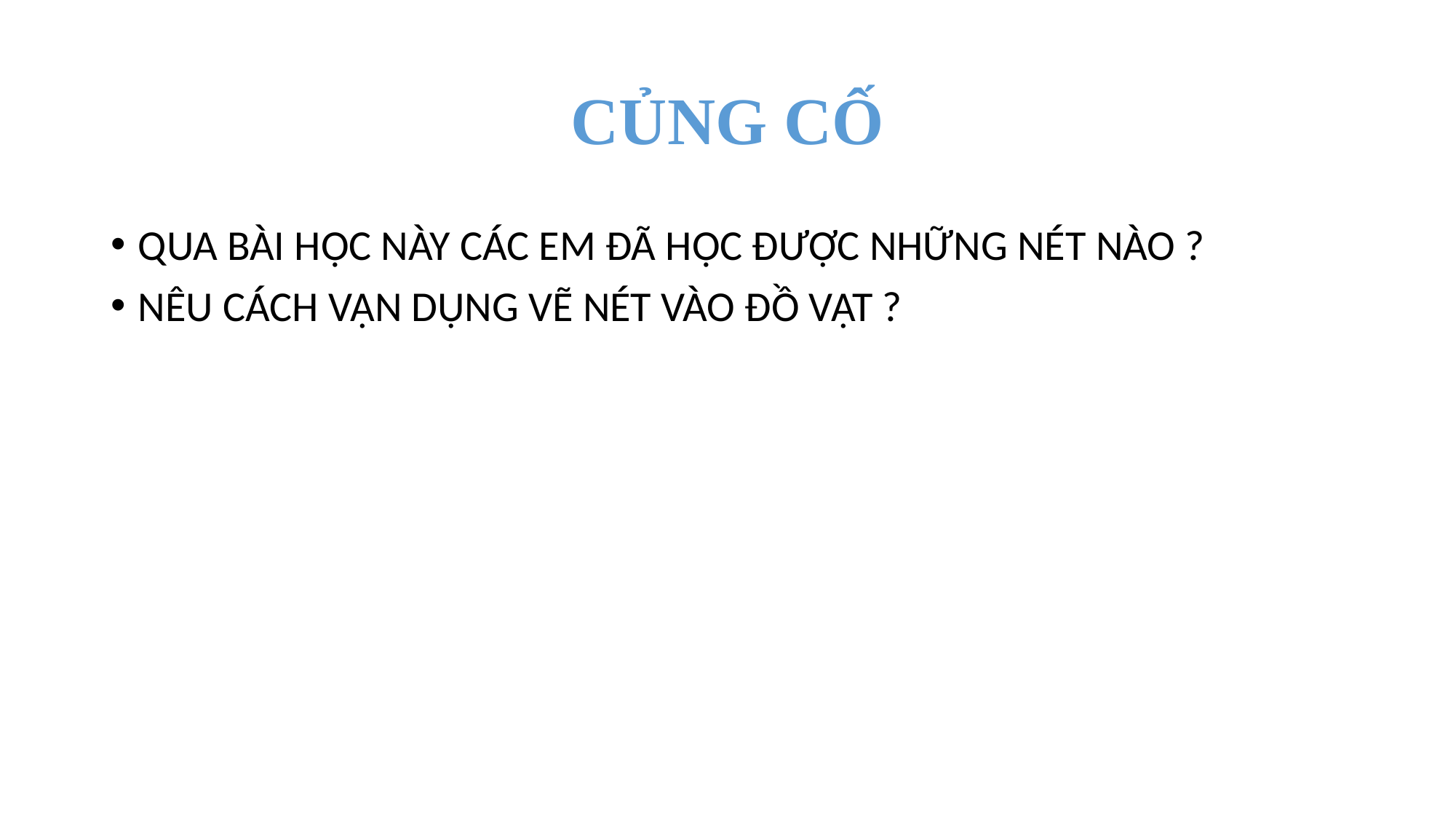

# CỦNG CỐ
QUA BÀI HỌC NÀY CÁC EM ĐÃ HỌC ĐƯỢC NHỮNG NÉT NÀO ?
NÊU CÁCH VẬN DỤNG VẼ NÉT VÀO ĐỒ VẬT ?